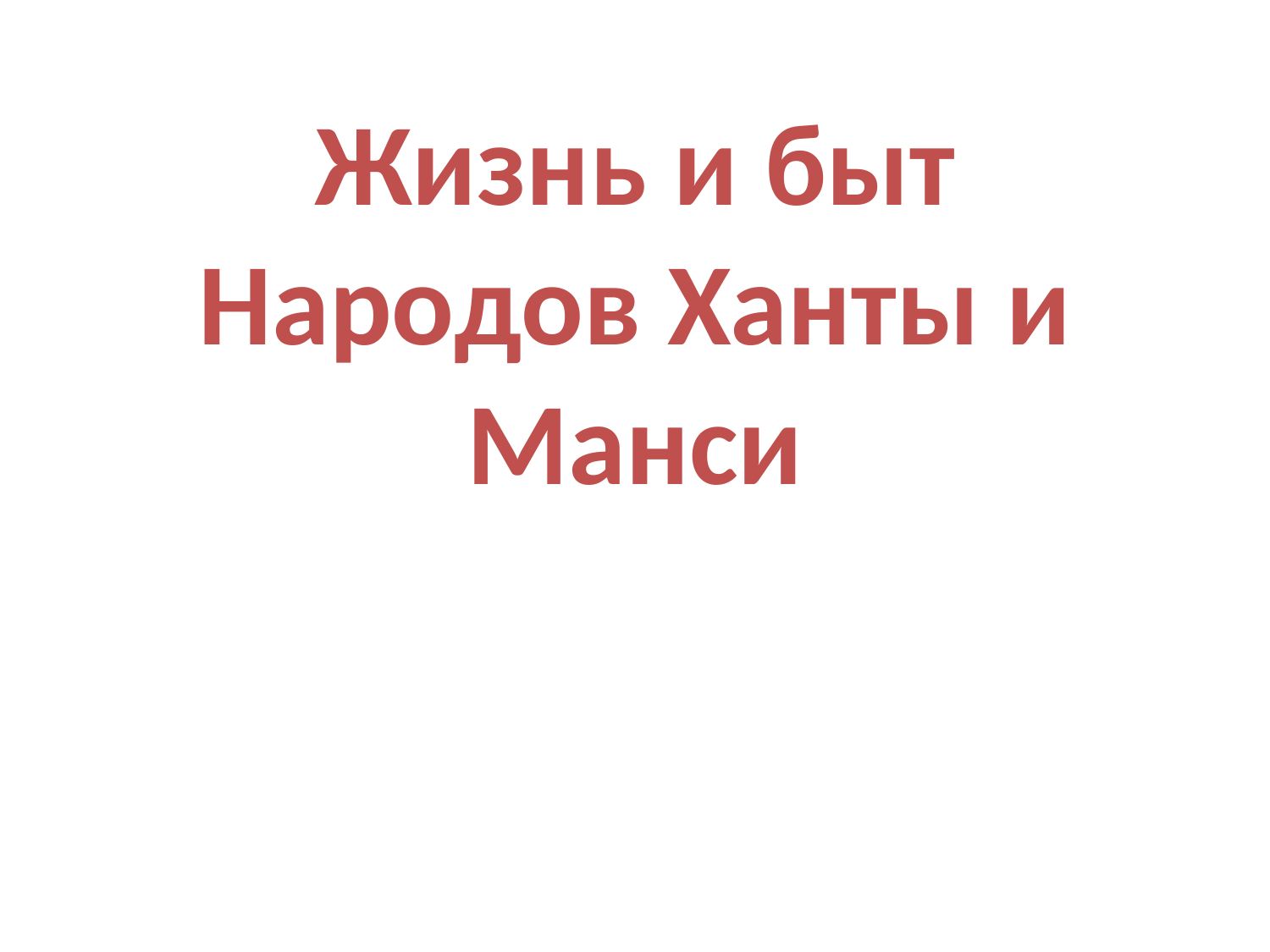

# Жизнь и быт Народов Ханты и Манси